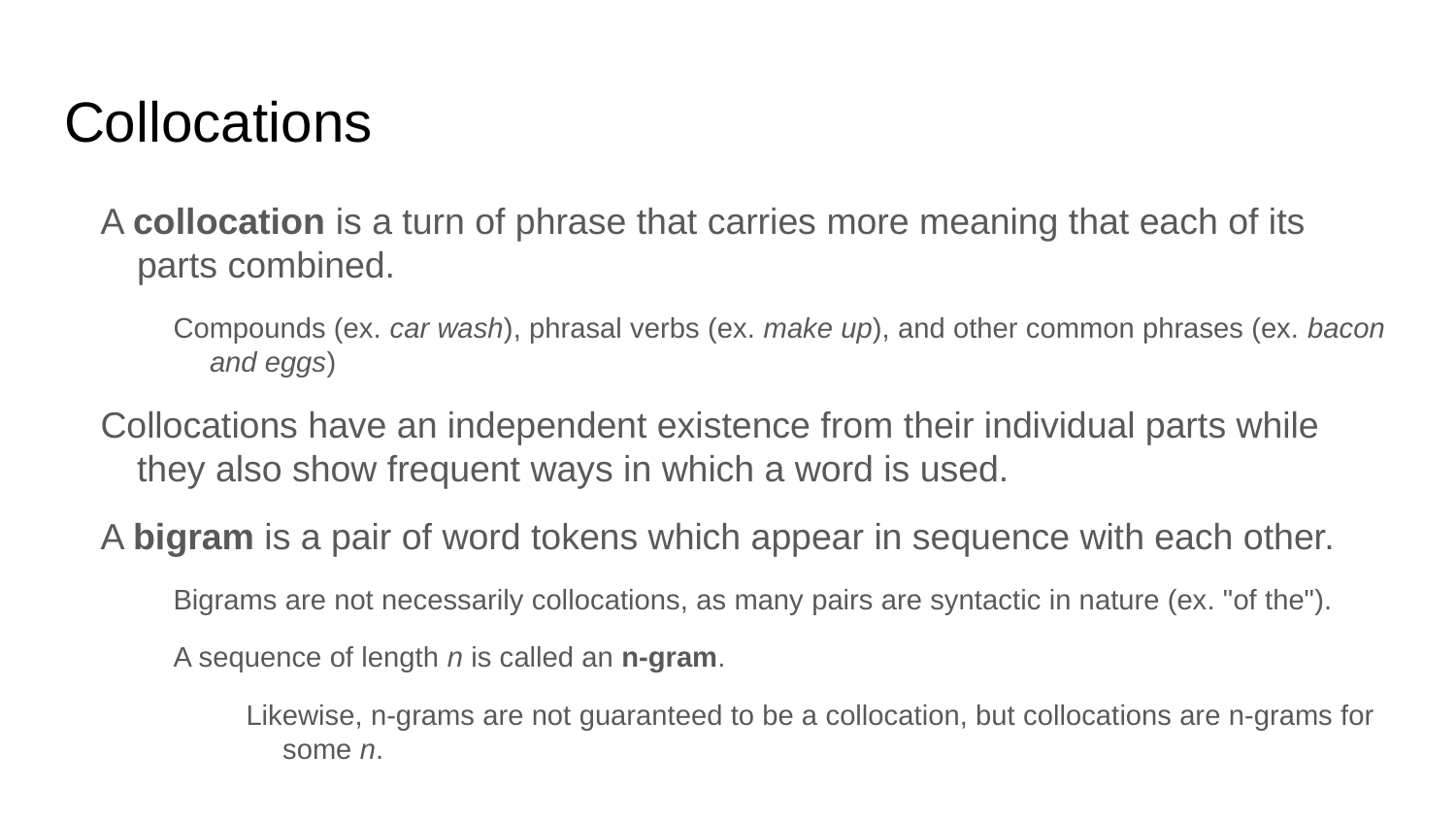

# Collocations
A collocation is a turn of phrase that carries more meaning that each of its parts combined.
Compounds (ex. car wash), phrasal verbs (ex. make up), and other common phrases (ex. bacon and eggs)
Collocations have an independent existence from their individual parts while they also show frequent ways in which a word is used.
A bigram is a pair of word tokens which appear in sequence with each other.
Bigrams are not necessarily collocations, as many pairs are syntactic in nature (ex. "of the").
A sequence of length n is called an n-gram.
Likewise, n-grams are not guaranteed to be a collocation, but collocations are n-grams for some n.